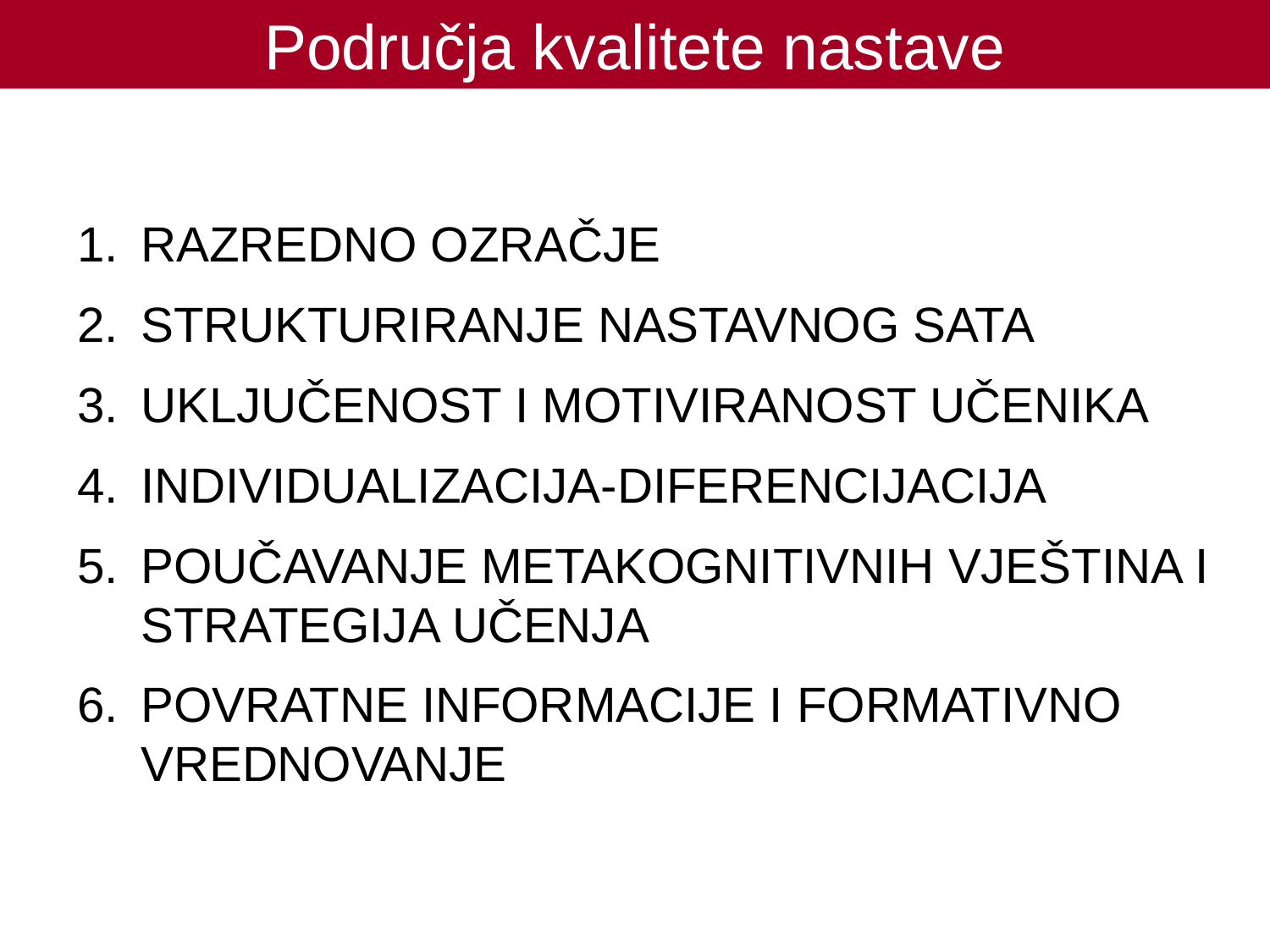

Područja kvalitete nastave
Razredno ozračje
Strukturiranje nastavnog sata
Uključenost i motiviranost učenika
Individualizacija-diferencijacija
Poučavanje metakognitivnih vještina i strategija učenja
Povratne informacije i formativno vrednovanje